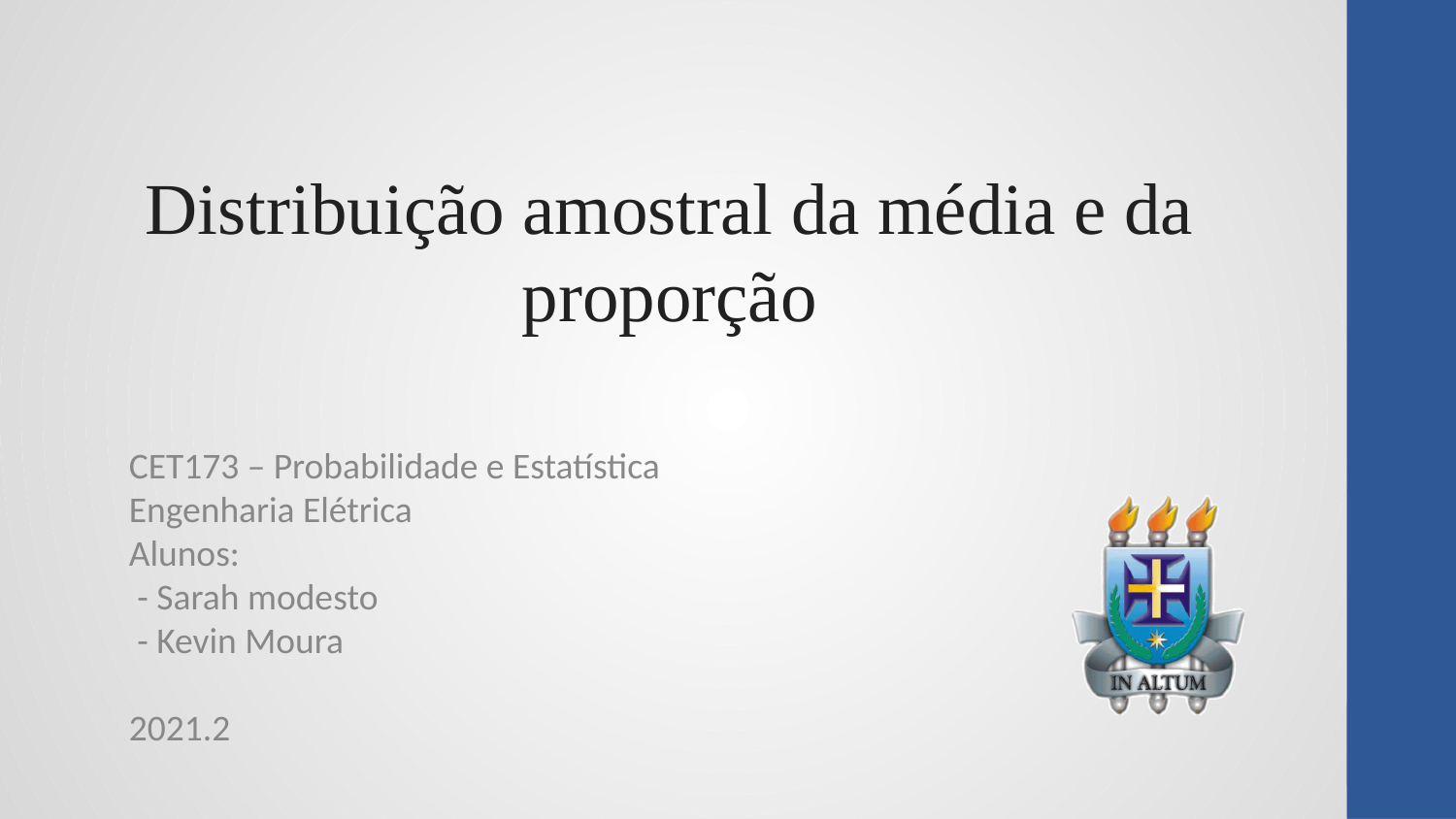

Distribuição amostral da média e da proporção
CET173 – Probabilidade e Estatística
Engenharia Elétrica
Alunos:
 - Sarah modesto
 - Kevin Moura

2021.2